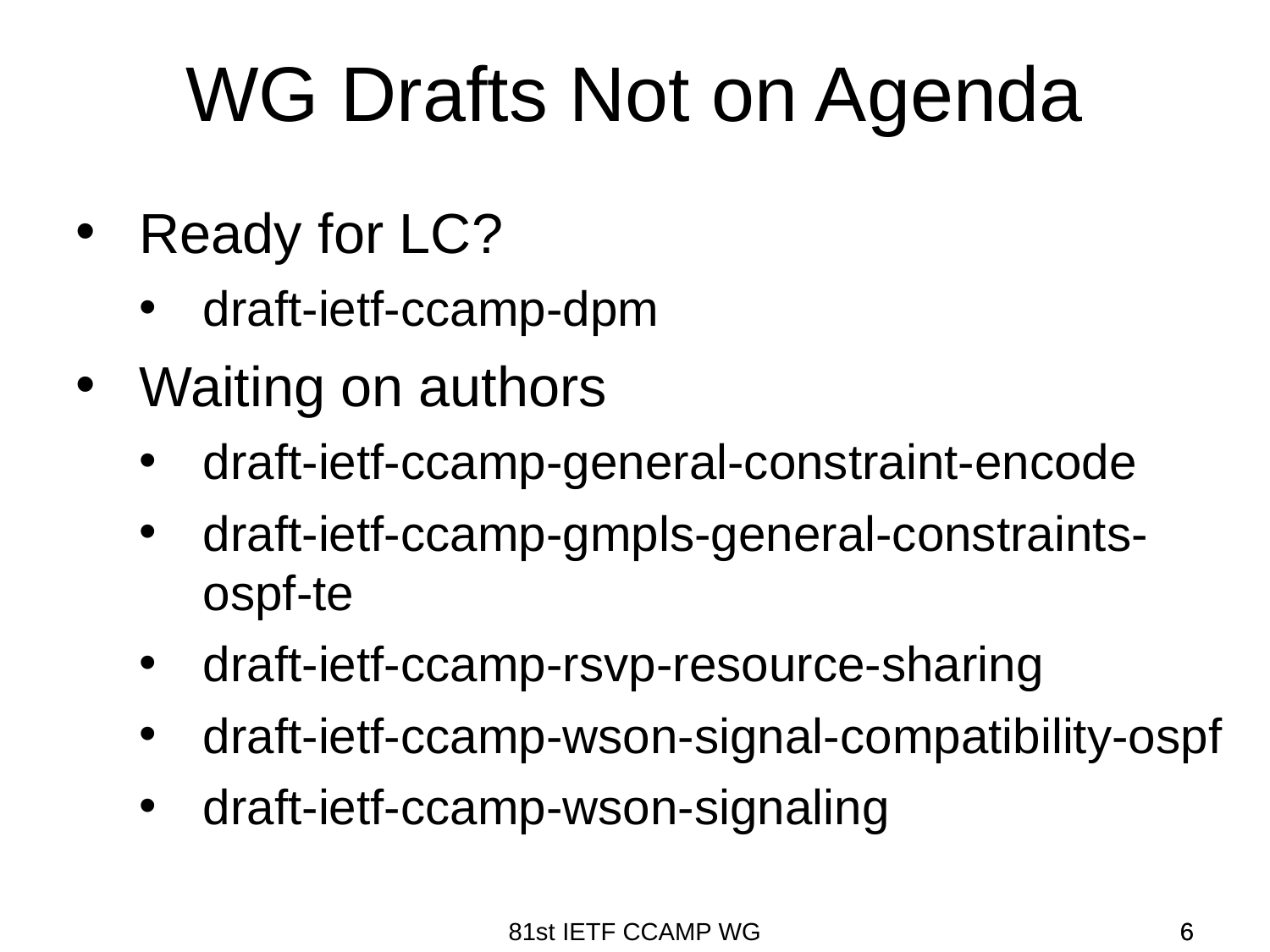

# WG Drafts Not on Agenda
Ready for LC?
draft-ietf-ccamp-dpm
Waiting on authors
draft-ietf-ccamp-general-constraint-encode
draft-ietf-ccamp-gmpls-general-constraints-ospf-te
draft-ietf-ccamp-rsvp-resource-sharing
draft-ietf-ccamp-wson-signal-compatibility-ospf
draft-ietf-ccamp-wson-signaling
81st IETF CCAMP WG
6
6